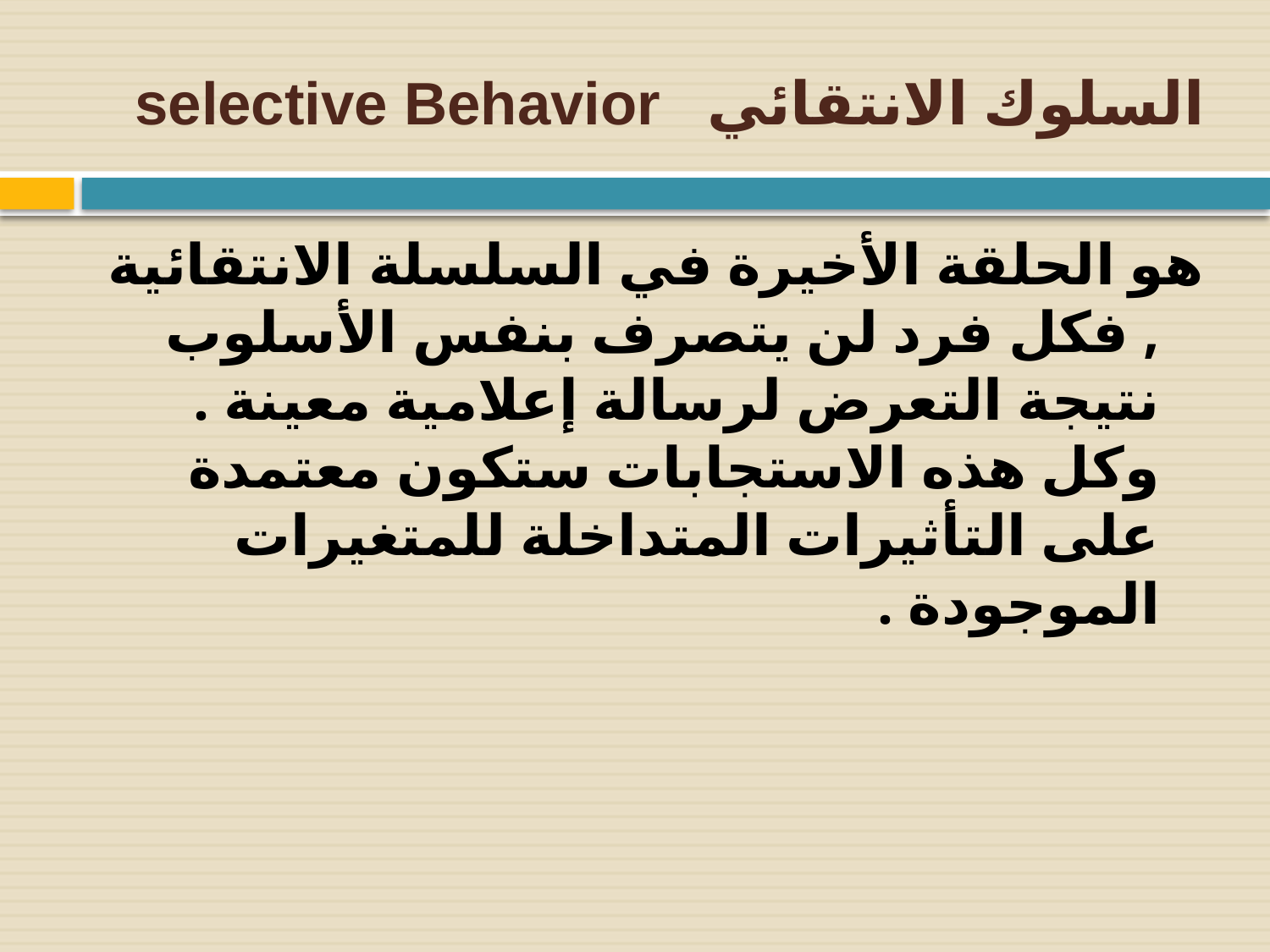

# السلوك الانتقائي   selective Behavior
هو الحلقة الأخيرة في السلسلة الانتقائية , فكل فرد لن يتصرف بنفس الأسلوب نتيجة التعرض لرسالة إعلامية معينة . وكل هذه الاستجابات ستكون معتمدة على التأثيرات المتداخلة للمتغيرات الموجودة .